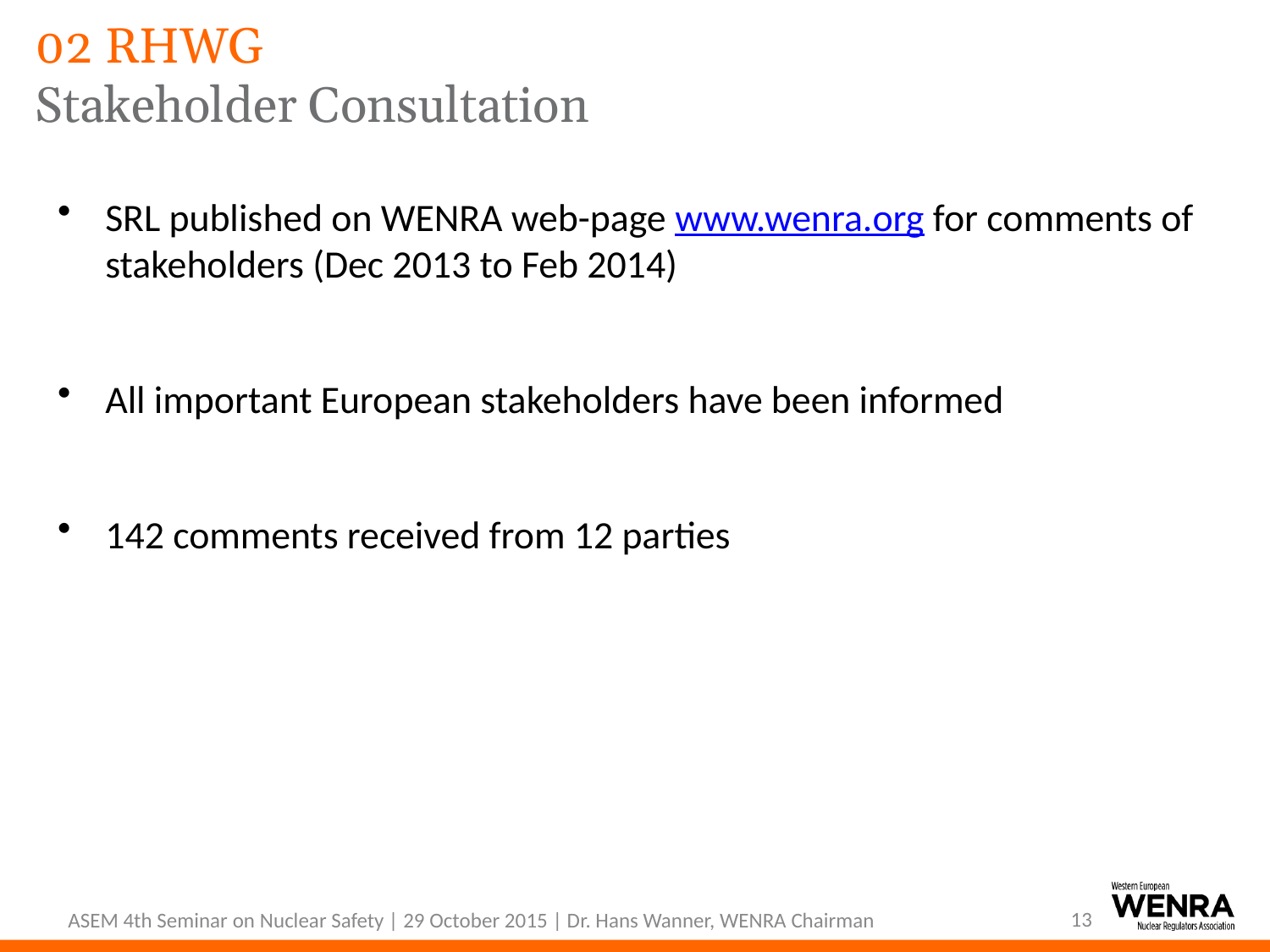

# 02 RHWG Stakeholder Consultation
SRL published on WENRA web-page www.wenra.org for comments of stakeholders (Dec 2013 to Feb 2014)

All important European stakeholders have been informed

142 comments received from 12 parties
13
ASEM 4th Seminar on Nuclear Safety | 29 October 2015 | Dr. Hans Wanner, WENRA Chairman